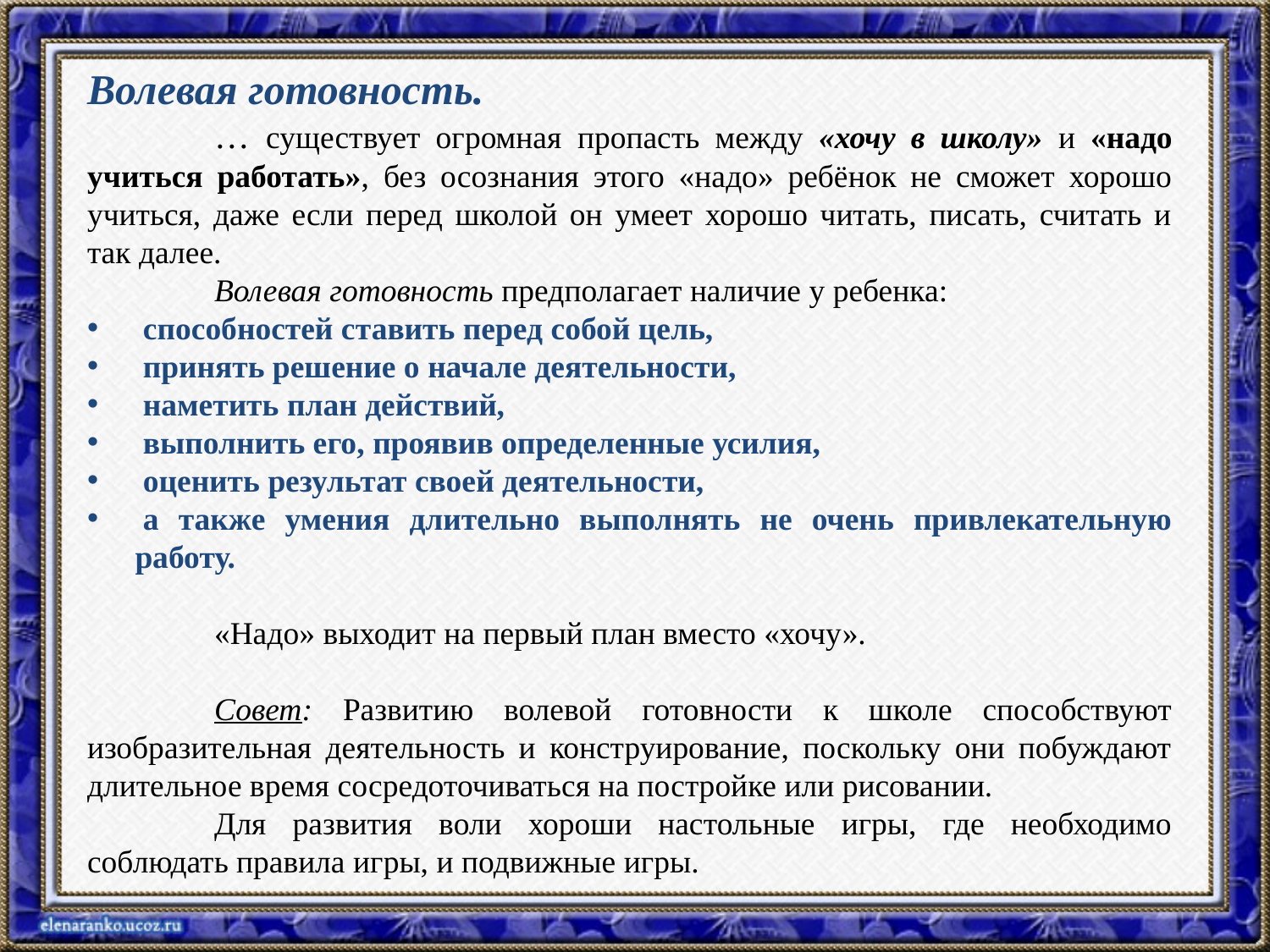

Волевая готовность.
	… существует огромная пропасть между «хочу в школу» и «надо учиться работать», без осознания этого «надо» ребёнок не сможет хорошо учиться, даже если перед школой он умеет хорошо читать, писать, считать и так далее.
	Волевая готовность предполагает наличие у ребенка:
 способностей ставить перед собой цель,
 принять решение о начале деятельности,
 наметить план действий,
 выполнить его, проявив определенные усилия,
 оценить результат своей деятельности,
 а также умения длительно выполнять не очень привлекательную работу.

	«Надо» выходит на первый план вместо «хочу».

	Совет: Развитию волевой готовности к школе способствуют изобразительная деятельность и конструирование, поскольку они побуждают длительное время сосредоточиваться на постройке или рисовании.
	Для развития воли хороши настольные игры, где необходимо соблюдать правила игры, и подвижные игры.